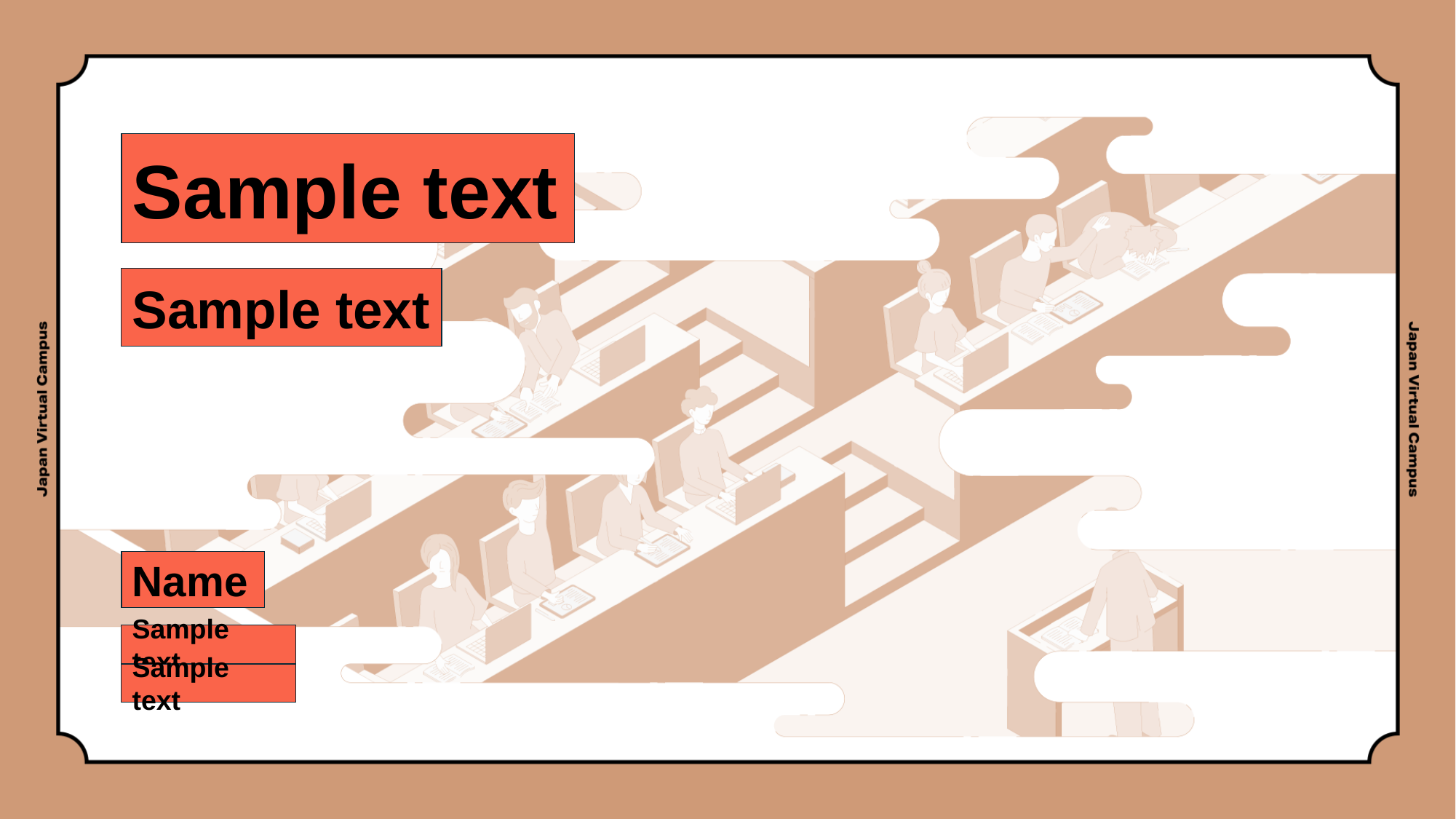

Sample text
Sample text
Name
Sample text
Sample text